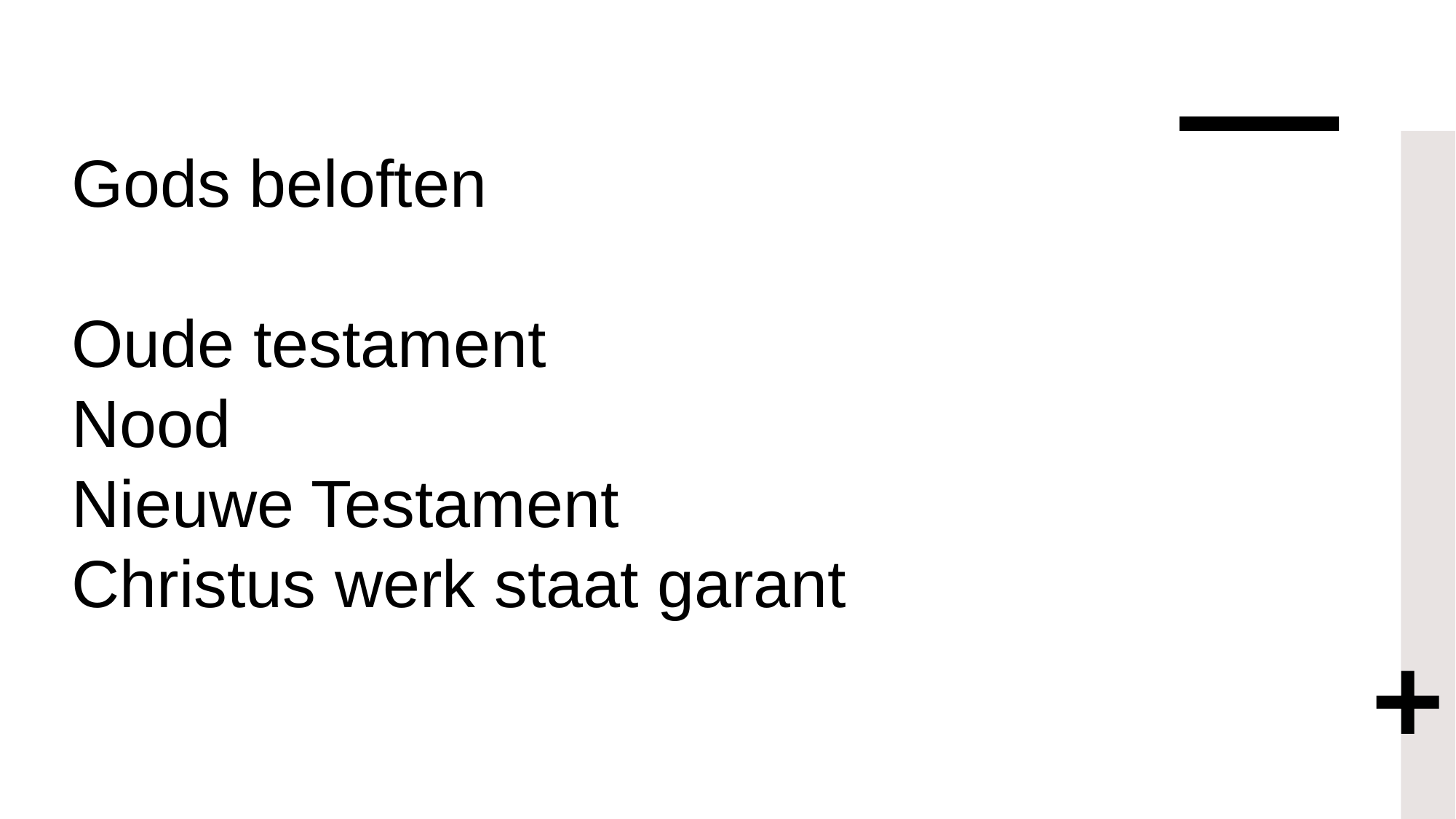

# Gods beloften Oude testament Nood Nieuwe Testament Christus werk staat garant